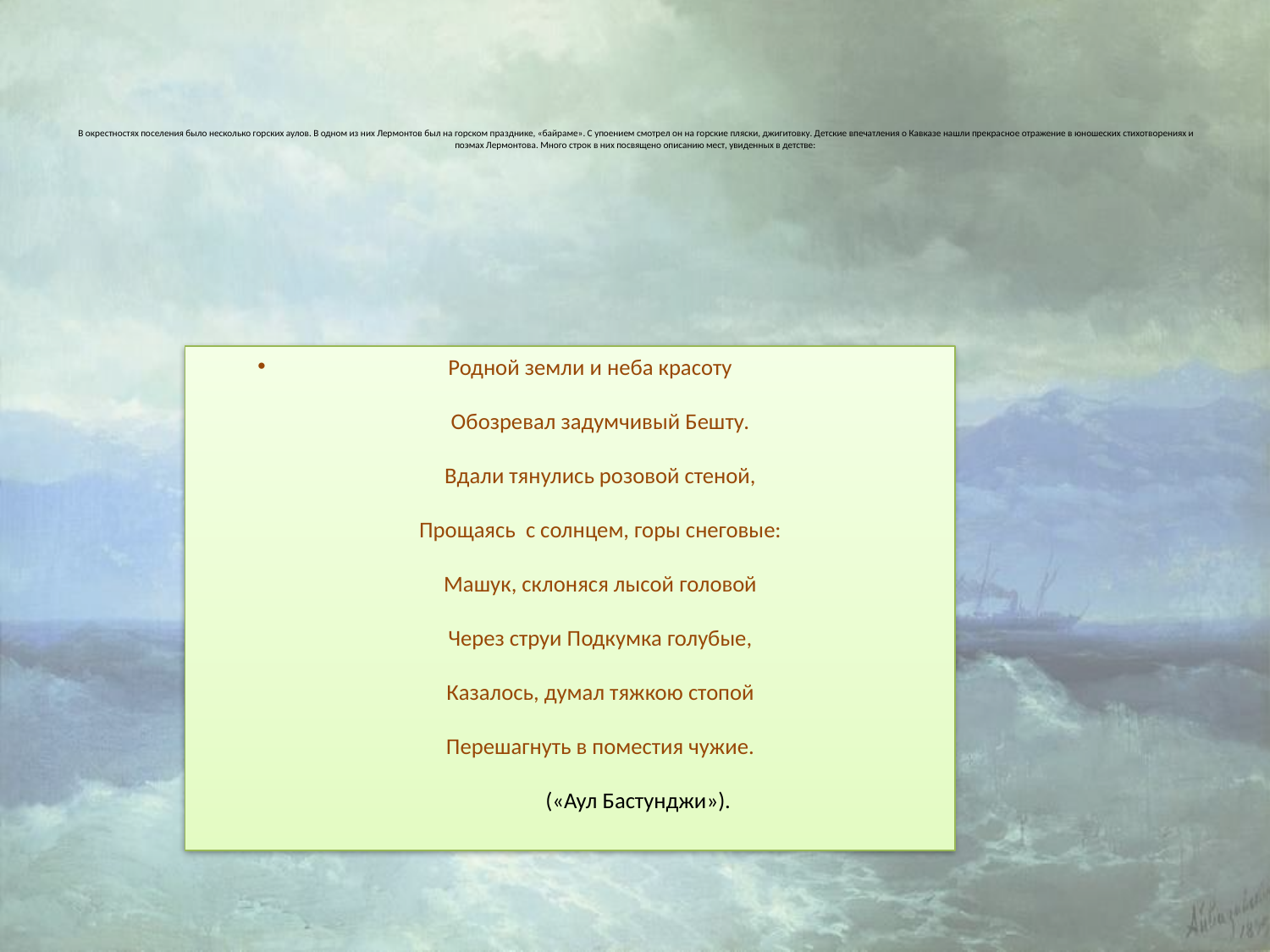

# В окрестностях поселения было несколько горских аулов. В одном из них Лермонтов был на горском празднике, «байраме». С упоением смотрел он на горские пляски, джигитовку. Детские впечатления о Кавказе нашли прекрасное отражение в юношеских стихотворениях и поэмах Лермонтова. Много строк в них посвящено описанию мест, увиденных в детстве:
Родной земли и неба красоту
    Обозревал задумчивый Бешту.
    Вдали тянулись розовой стеной,
    Прощаясь  с солнцем, горы снеговые:
    Машук, склоняся лысой головой
    Через струи Подкумка голубые,
    Казалось, думал тяжкою стопой
    Перешагнуть в поместия чужие.
                   («Аул Бастунджи»).